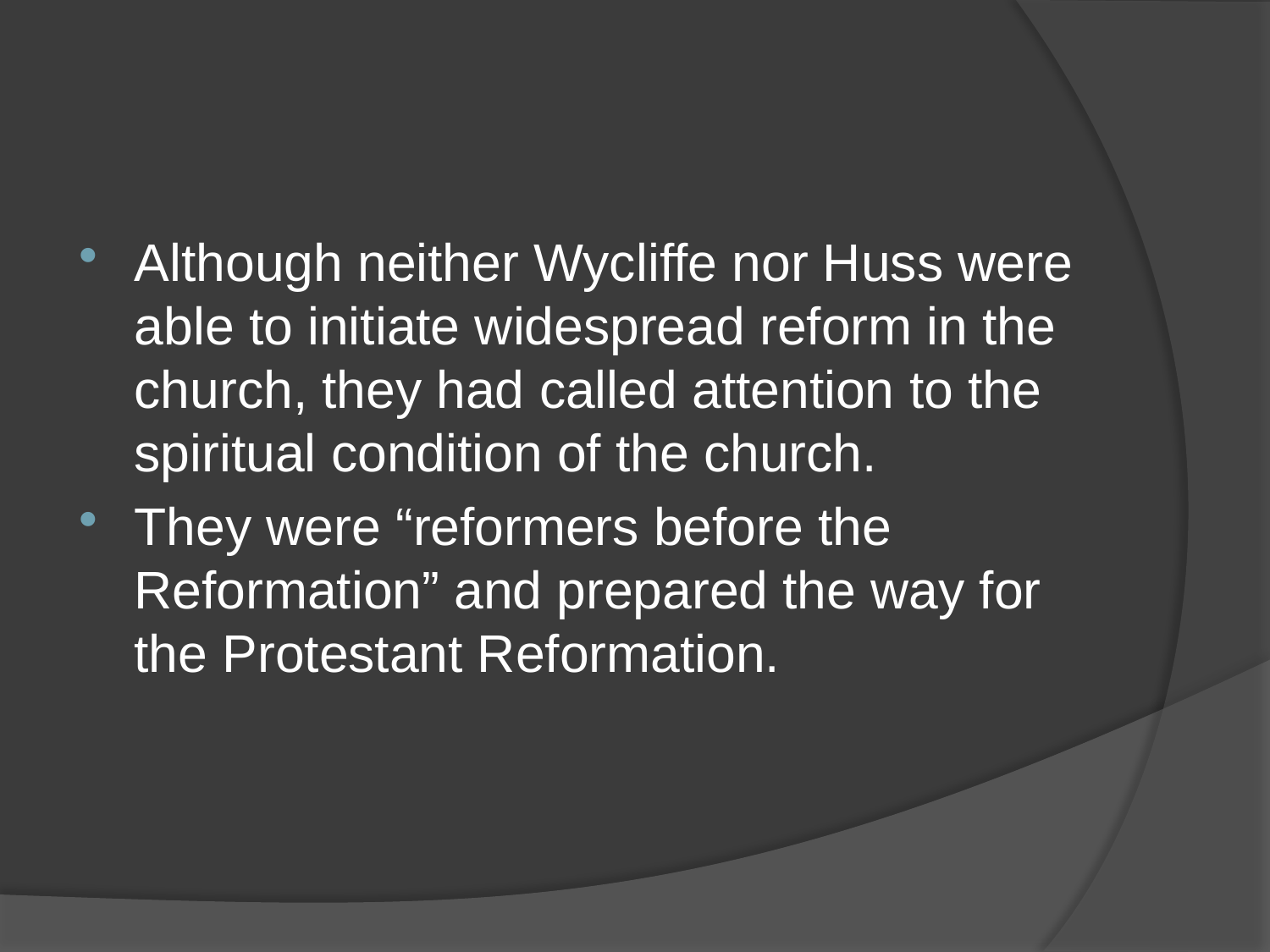

#
Although neither Wycliffe nor Huss were able to initiate widespread reform in the church, they had called attention to the spiritual condition of the church.
They were “reformers before the Reformation” and prepared the way for the Protestant Reformation.